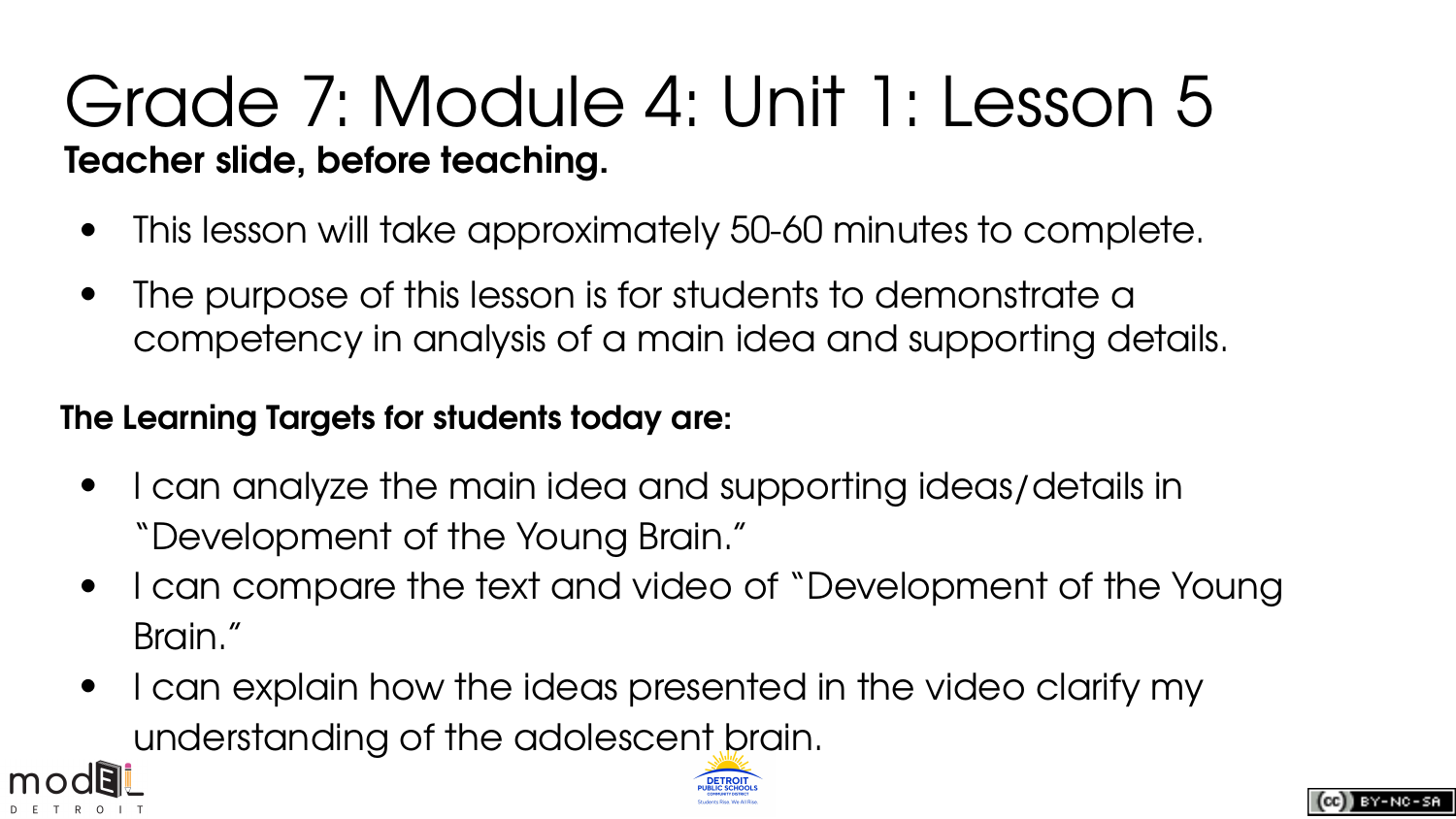

Grade 7: Module 4: Unit 1: Lesson 5
Teacher slide, before teaching.
This lesson will take approximately 50-60 minutes to complete.
The purpose of this lesson is for students to demonstrate a competency in analysis of a main idea and supporting details.

The Learning Targets for students today are:
I can analyze the main idea and supporting ideas/details in “Development of the Young Brain.”
I can compare the text and video of “Development of the Young Brain.”
I can explain how the ideas presented in the video clarify my understanding of the adolescent brain.